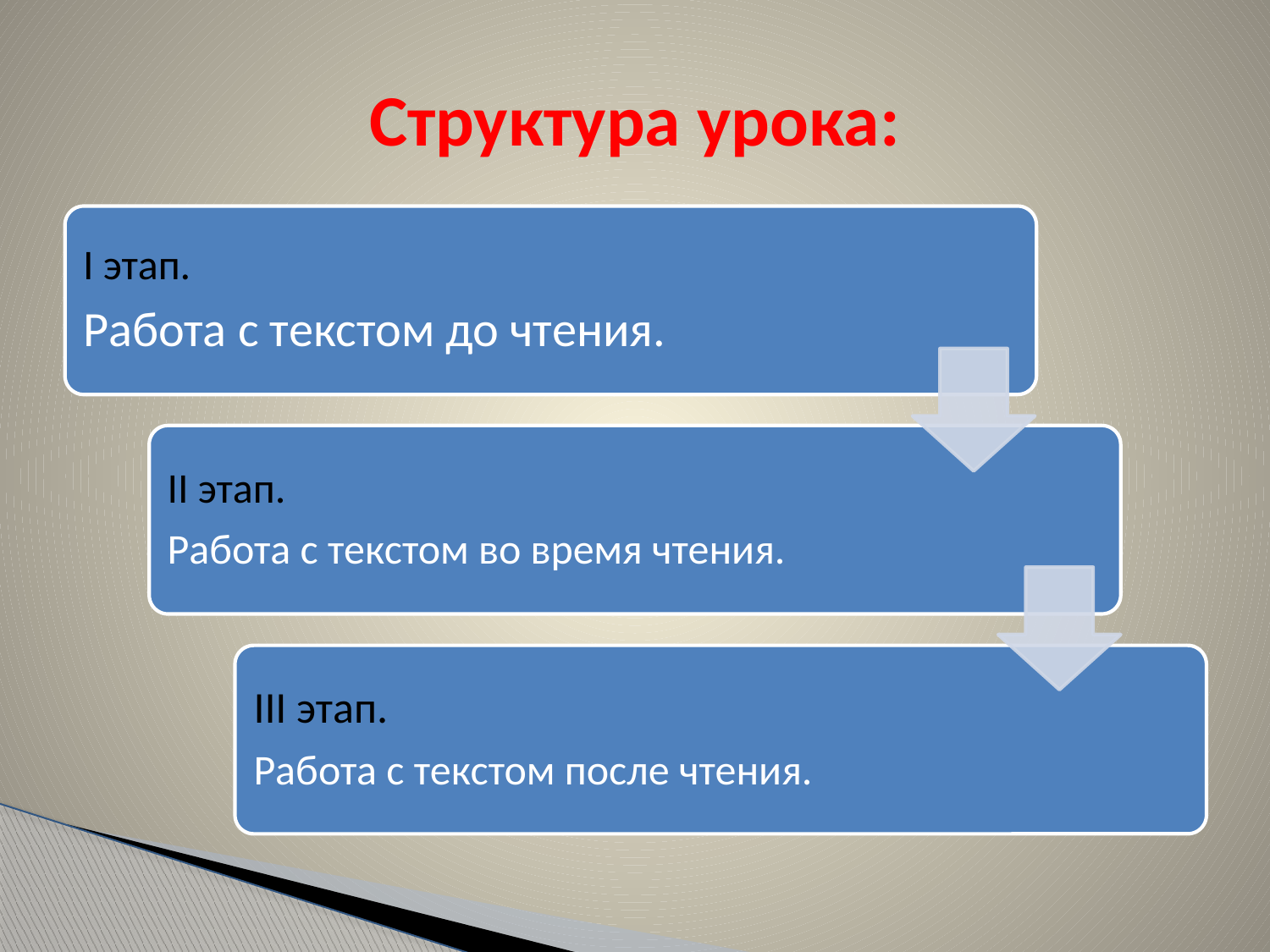

# Структура урока:
I этап.
Работа с текстом до чтения.
II этап.
Работа с текстом во время чтения.
III этап.
Работа с текстом после чтения.